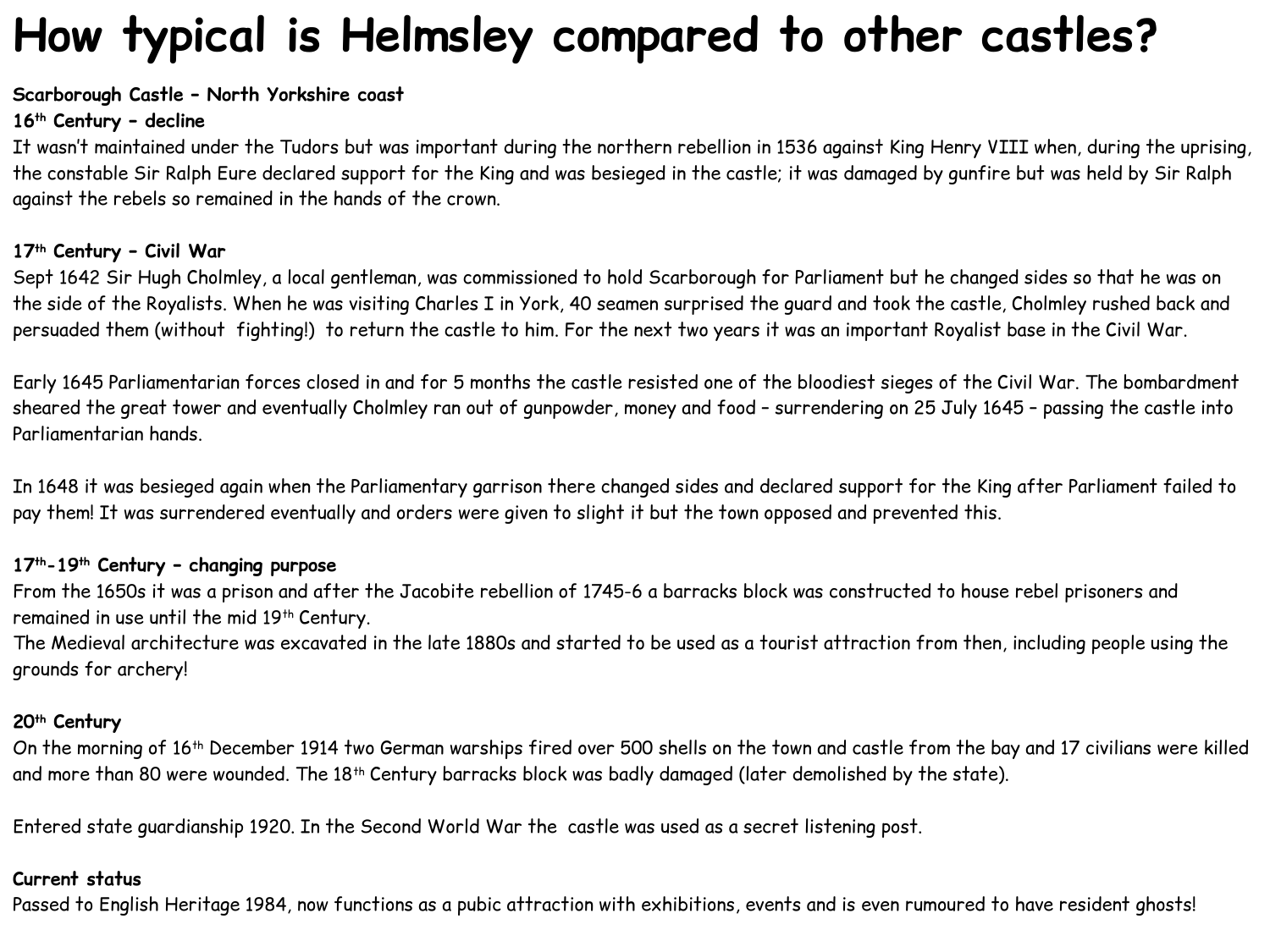

# How typical is Helmsley compared to other castles?
Scarborough Castle – North Yorkshire coast
16th Century – decline
It wasn’t maintained under the Tudors but was important during the northern rebellion in 1536 against King Henry VIII when, during the uprising, the constable Sir Ralph Eure declared support for the King and was besieged in the castle; it was damaged by gunfire but was held by Sir Ralph against the rebels so remained in the hands of the crown.

17th Century – Civil War
Sept 1642 Sir Hugh Cholmley, a local gentleman, was commissioned to hold Scarborough for Parliament but he changed sides so that he was on the side of the Royalists. When he was visiting Charles I in York, 40 seamen surprised the guard and took the castle, Cholmley rushed back and persuaded them (without  fighting!)  to return the castle to him. For the next two years it was an important Royalist base in the Civil War.

Early 1645 Parliamentarian forces closed in and for 5 months the castle resisted one of the bloodiest sieges of the Civil War. The bombardment sheared the great tower and eventually Cholmley ran out of gunpowder, money and food – surrendering on 25 July 1645 – passing the castle into Parliamentarian hands.

In 1648 it was besieged again when the Parliamentary garrison there changed sides and declared support for the King after Parliament failed to pay them! It was surrendered eventually and orders were given to slight it but the town opposed and prevented this.

17th-19th Century – changing purpose
From the 1650s it was a prison and after the Jacobite rebellion of 1745-6 a barracks block was constructed to house rebel prisoners and remained in use until the mid 19th Century.
The Medieval architecture was excavated in the late 1880s and started to be used as a tourist attraction from then, including people using the grounds for archery!

20th Century
On the morning of 16th December 1914 two German warships fired over 500 shells on the town and castle from the bay and 17 civilians were killed  and more than 80 were wounded. The 18th Century barracks block was badly damaged (later demolished by the state).

Entered state guardianship 1920. In the Second World War the  castle was used as a secret listening post.

Current status
Passed to English Heritage 1984, now functions as a pubic attraction with exhibitions, events and is even rumoured to have resident ghosts!